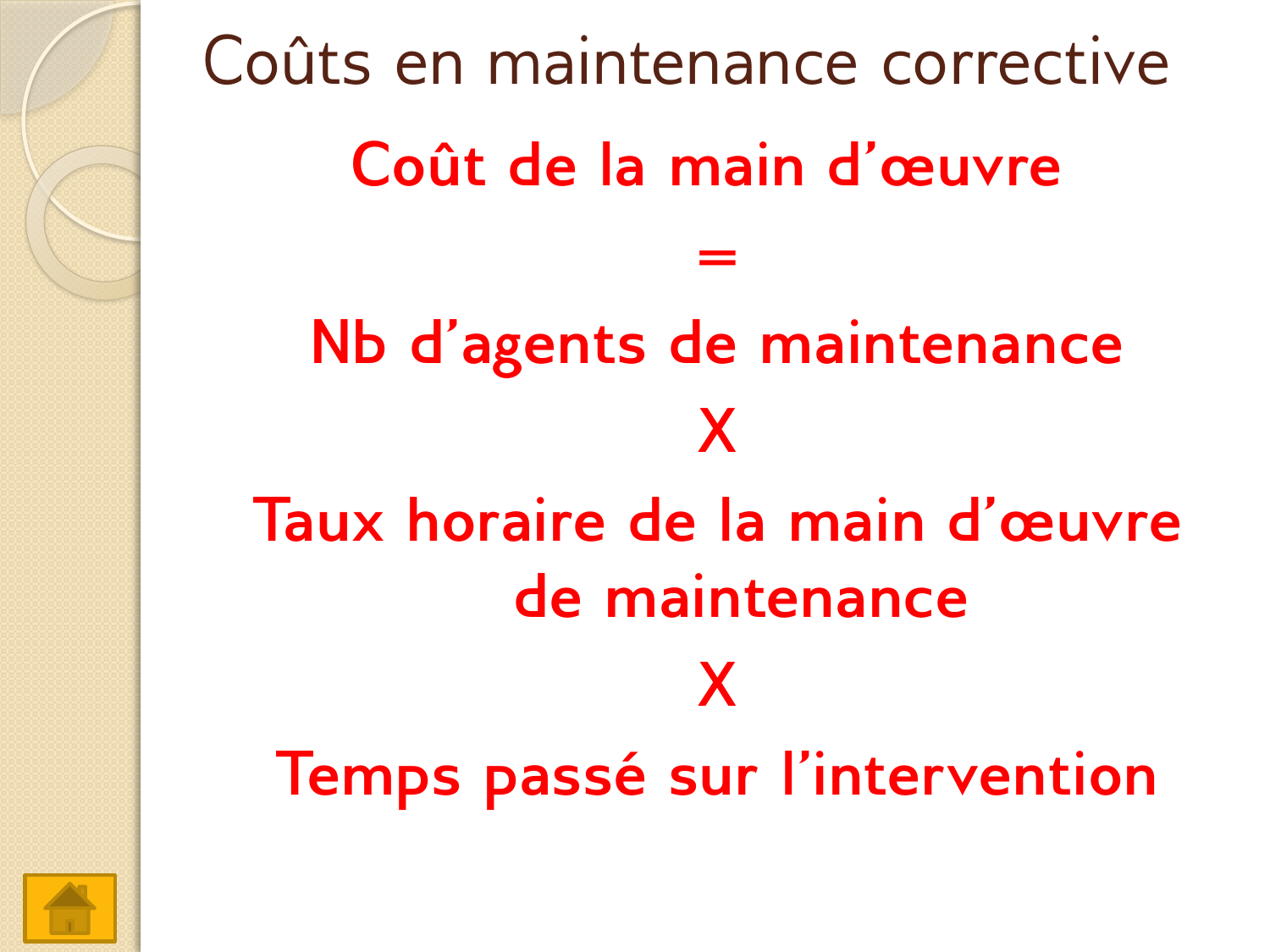

# Coûts en maintenance corrective
Coût de la main d’œuvre
=
Nb d’agents de maintenance
X
Taux horaire de la main d’œuvre de maintenance
X
Temps passé sur l’intervention